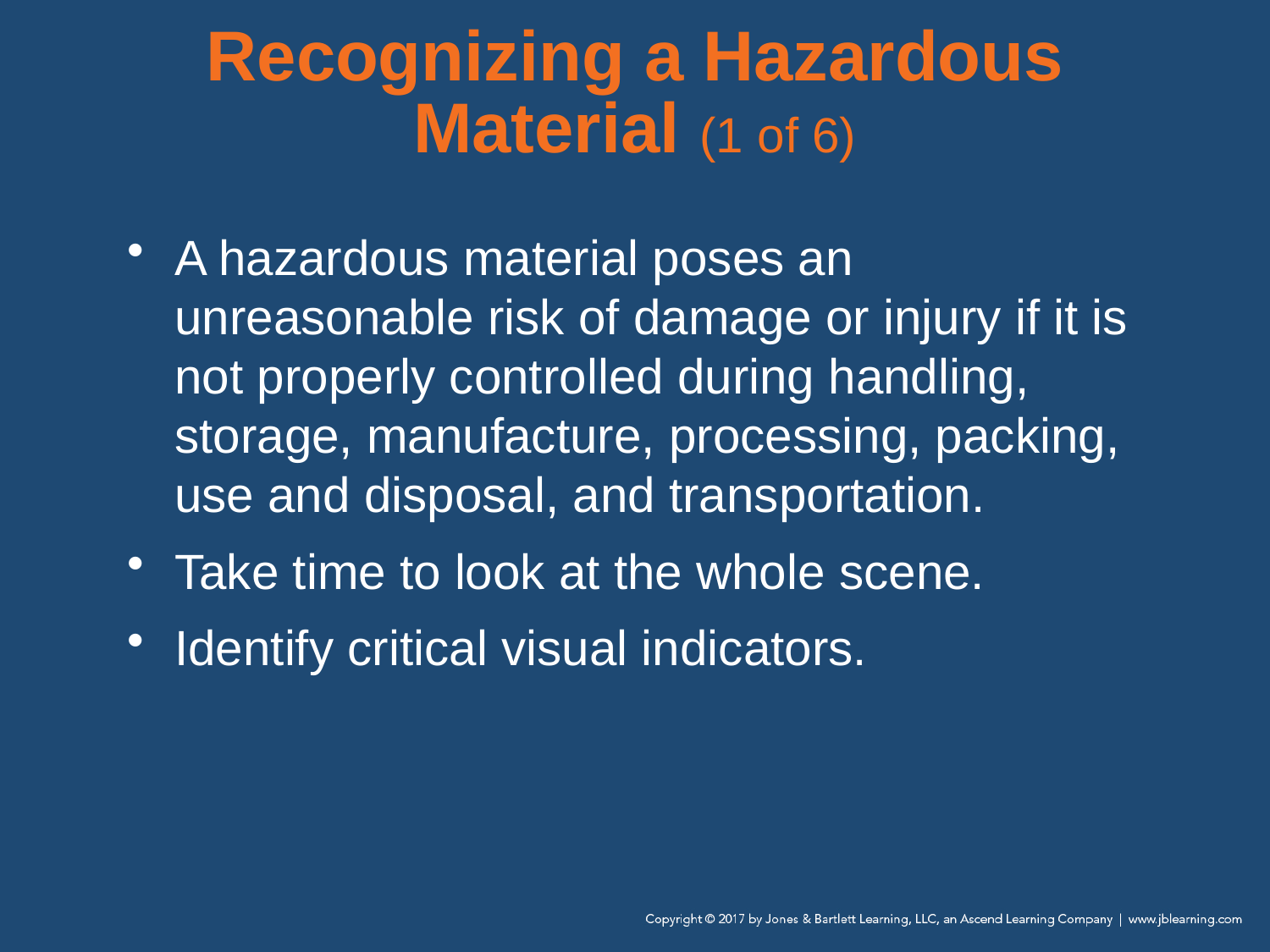

# Recognizing a Hazardous Material (1 of 6)
A hazardous material poses an unreasonable risk of damage or injury if it is not properly controlled during handling, storage, manufacture, processing, packing, use and disposal, and transportation.
Take time to look at the whole scene.
Identify critical visual indicators.